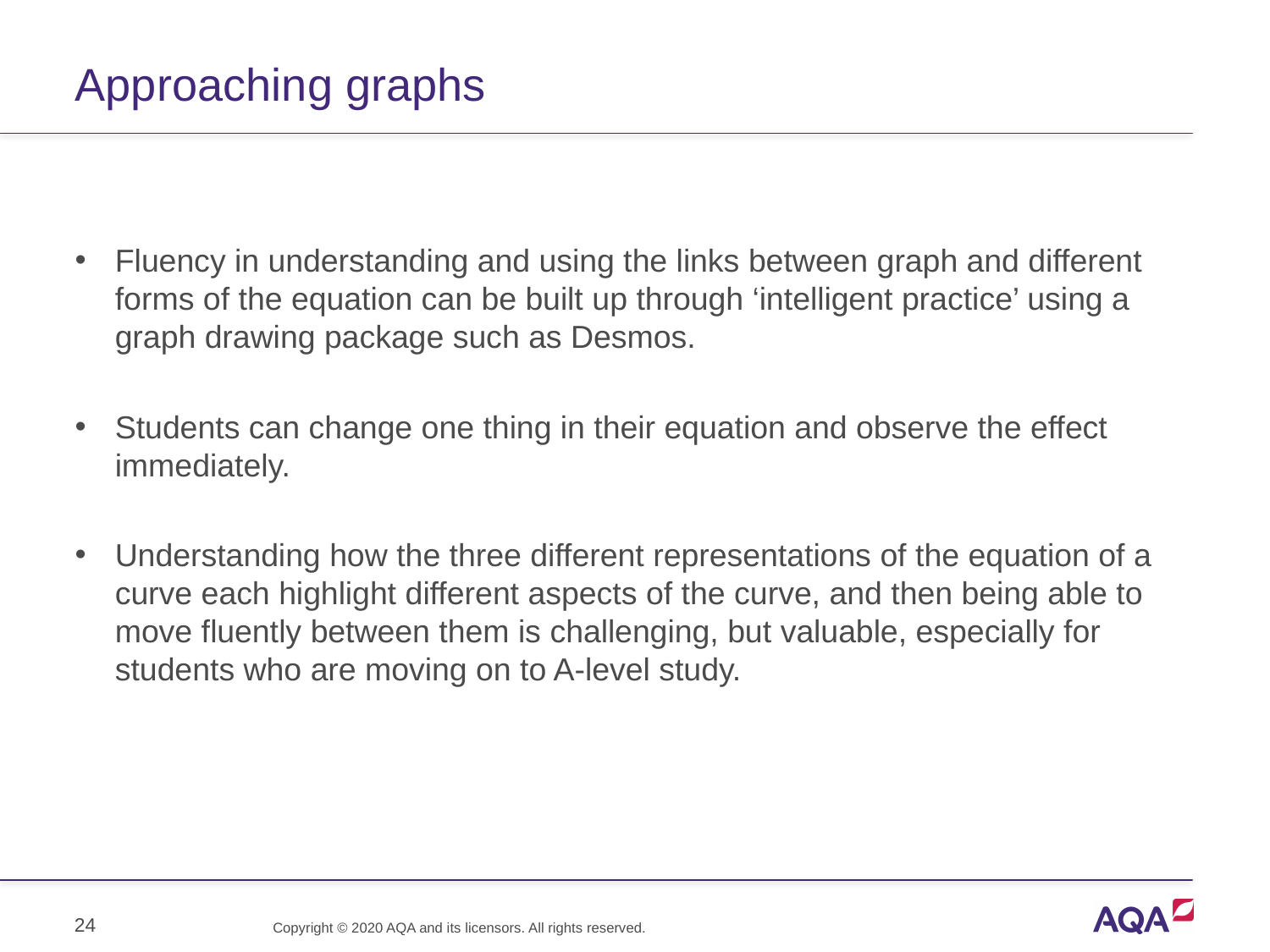

# Approaching graphs
Fluency in understanding and using the links between graph and different forms of the equation can be built up through ‘intelligent practice’ using a graph drawing package such as Desmos.

Students can change one thing in their equation and observe the effect immediately.

Understanding how the three different representations of the equation of a curve each highlight different aspects of the curve, and then being able to move fluently between them is challenging, but valuable, especially for students who are moving on to A-level study.
24
Copyright © 2020 AQA and its licensors. All rights reserved.